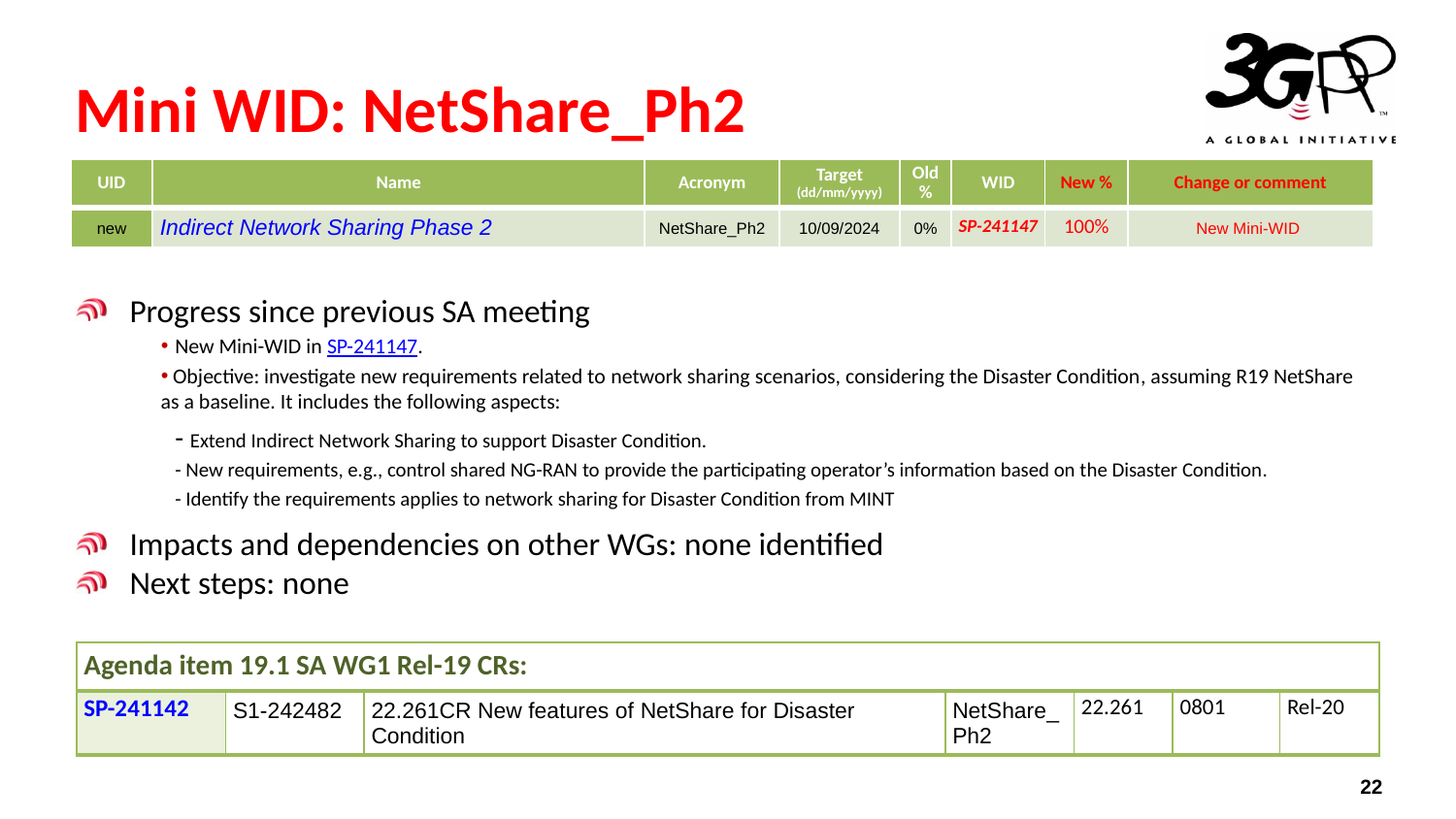

# Mini WID: NetShare_Ph2
| UID | Name | Acronym | Target (dd/mm/yyyy) | Old % | WID | New % | Change or comment |
| --- | --- | --- | --- | --- | --- | --- | --- |
| new | Indirect Network Sharing Phase 2 | NetShare\_Ph2 | 10/09/2024 | 0% | SP-241147 | 100% | New Mini-WID |

Progress since previous SA meeting
New Mini-WID in SP-241147.
 Objective: investigate new requirements related to network sharing scenarios, considering the Disaster Condition, assuming R19 NetShare as a baseline. It includes the following aspects:
- Extend Indirect Network Sharing to support Disaster Condition.
- New requirements, e.g., control shared NG-RAN to provide the participating operator’s information based on the Disaster Condition.
- Identify the requirements applies to network sharing for Disaster Condition from MINT

Impacts and dependencies on other WGs: none identified
Next steps: none
| Agenda item 19.1 SA WG1 Rel-19 CRs: |  |  |  |  |  |  |
| --- | --- | --- | --- | --- | --- | --- |
| SP-241142 | S1-242482 | 22.261CR New features of NetShare for Disaster Condition | NetShare\_Ph2 | 22.261 | 0801 | Rel-20 |